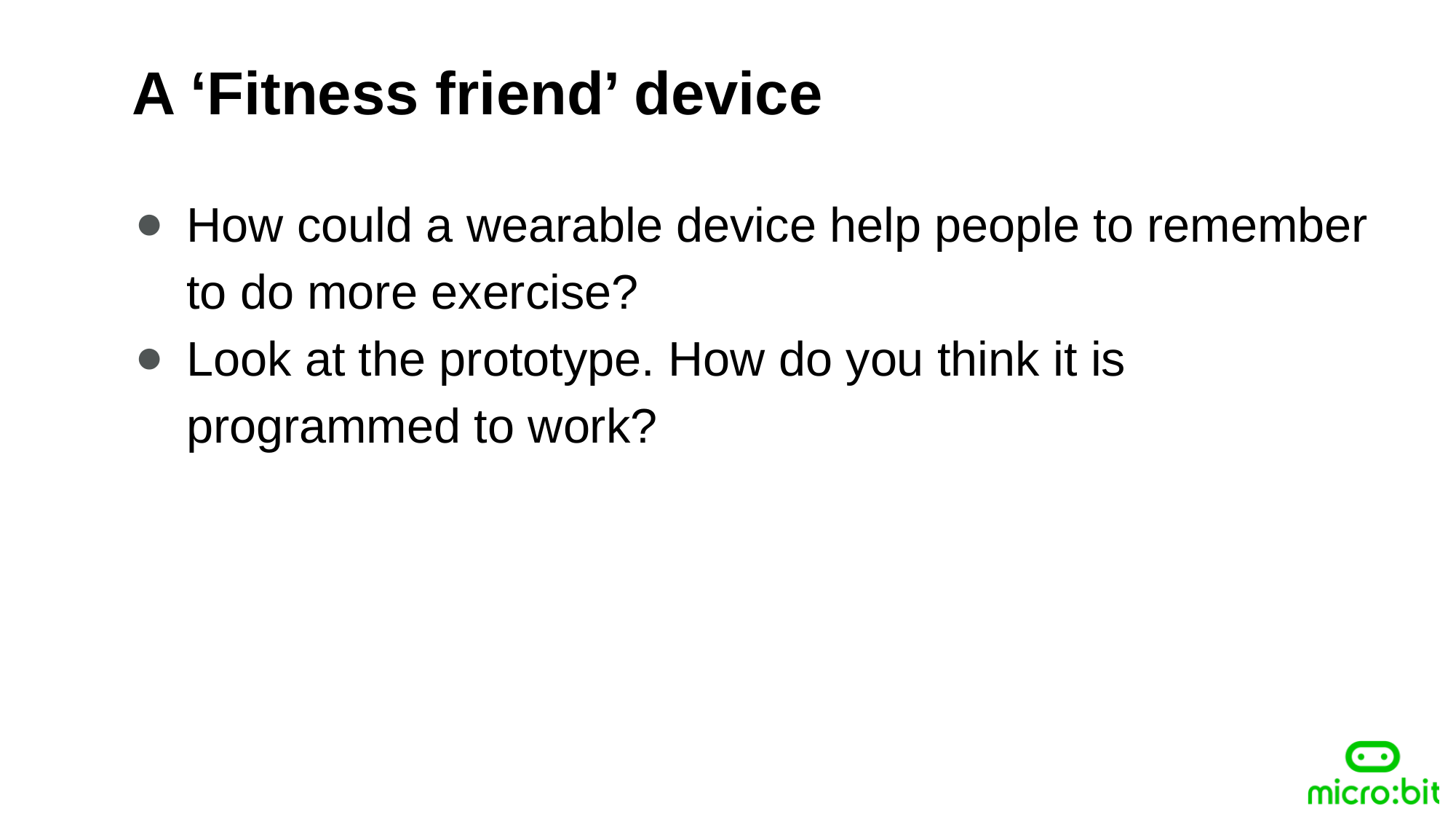

A ‘Fitness friend’ device

How could a wearable device help people to remember to do more exercise?
Look at the prototype. How do you think it is programmed to work?